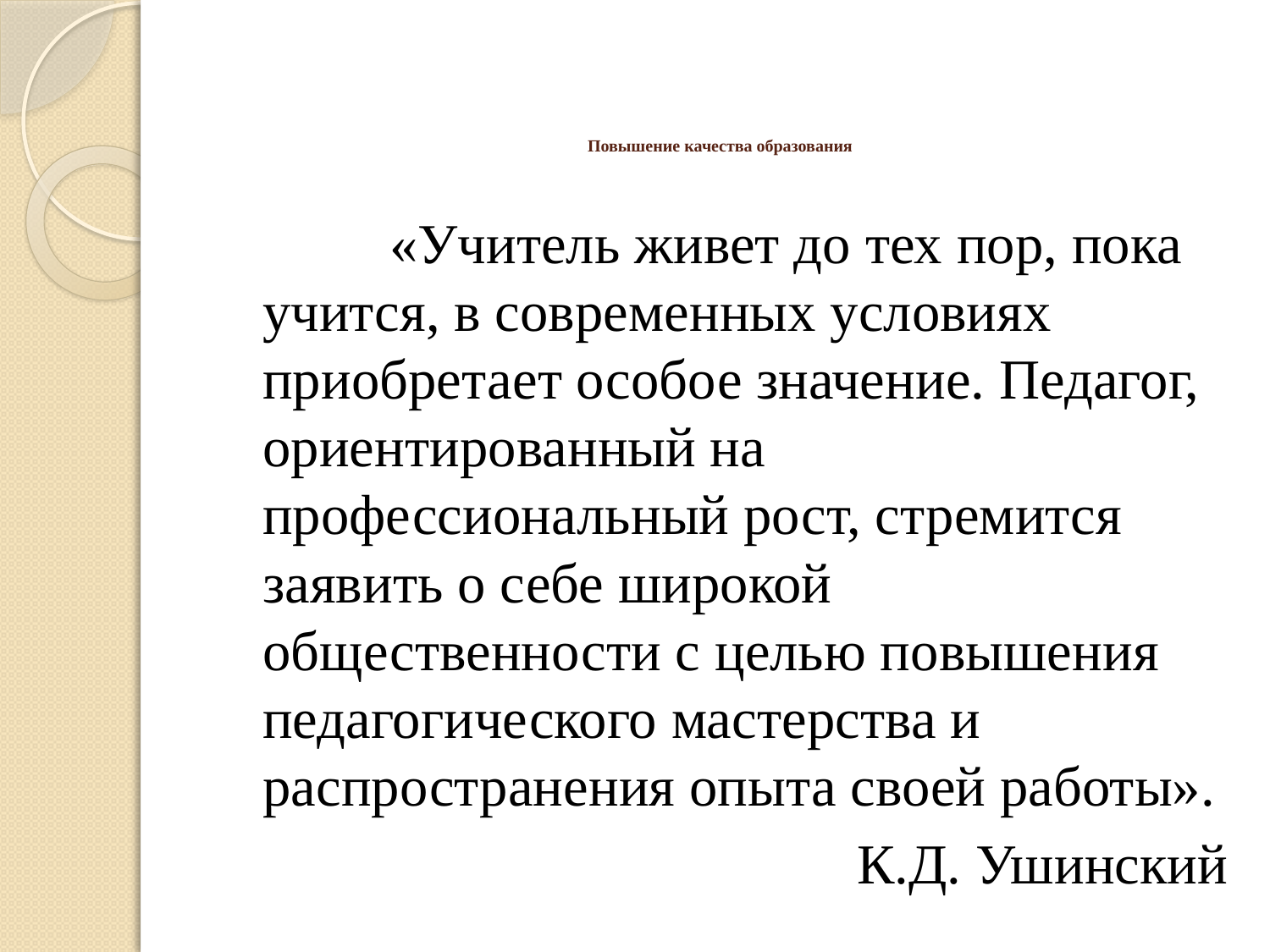

# Повышение качества образования
		«Учитель живет до тех пор, пока учится, в современных условиях приобретает особое значение. Педагог, ориентированный на профессиональный рост, стремится заявить о себе широкой общественности с целью повышения педагогического мастерства и распространения опыта своей работы».
К.Д. Ушинский